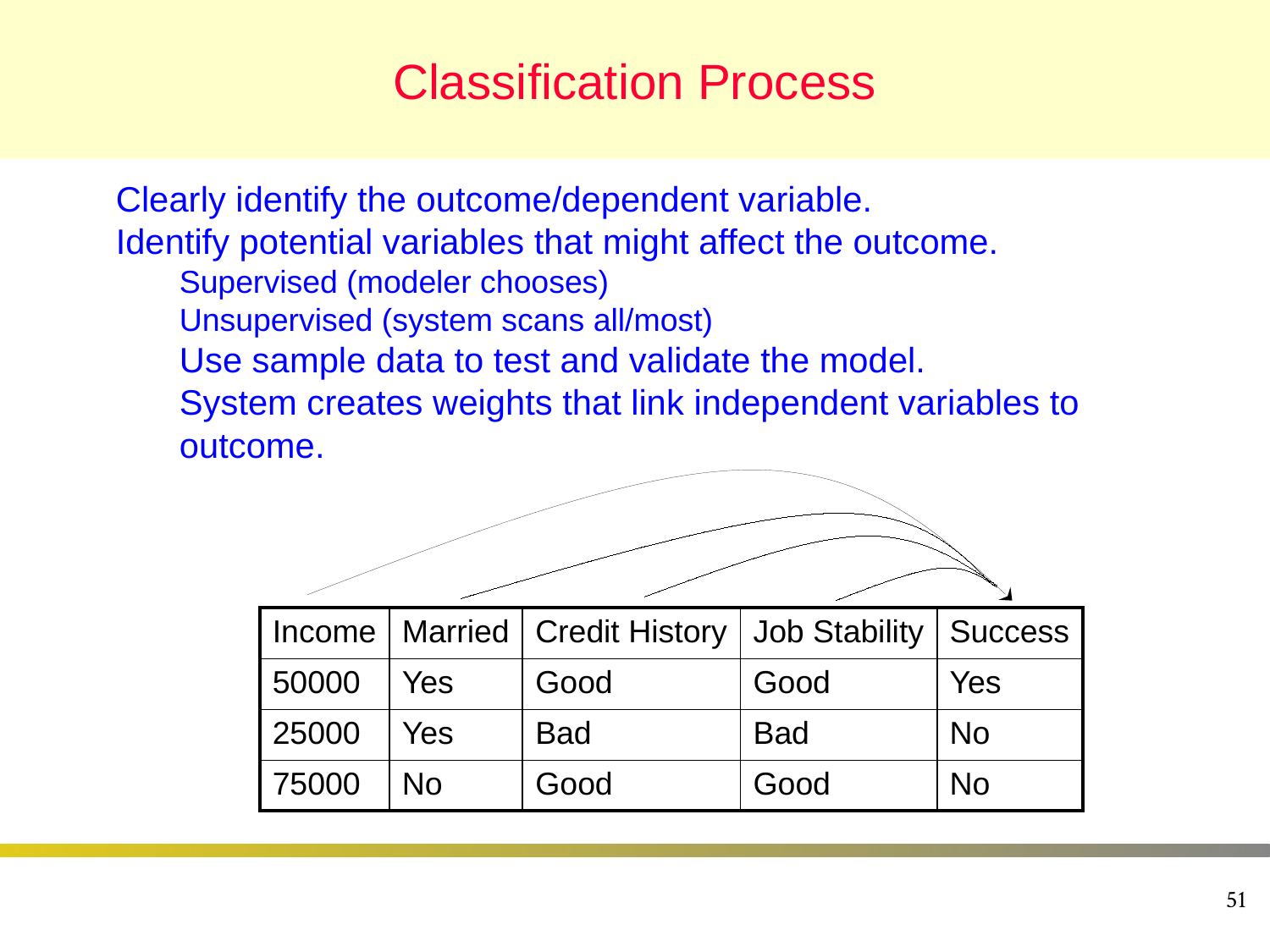

# Classification Process
Clearly identify the outcome/dependent variable.
Identify potential variables that might affect the outcome.
Supervised (modeler chooses)
Unsupervised (system scans all/most)
Use sample data to test and validate the model.
System creates weights that link independent variables to outcome.

| Income | Married | Credit History | Job Stability | Success |
| --- | --- | --- | --- | --- |
| 50000 | Yes | Good | Good | Yes |
| 25000 | Yes | Bad | Bad | No |
| 75000 | No | Good | Good | No |
51